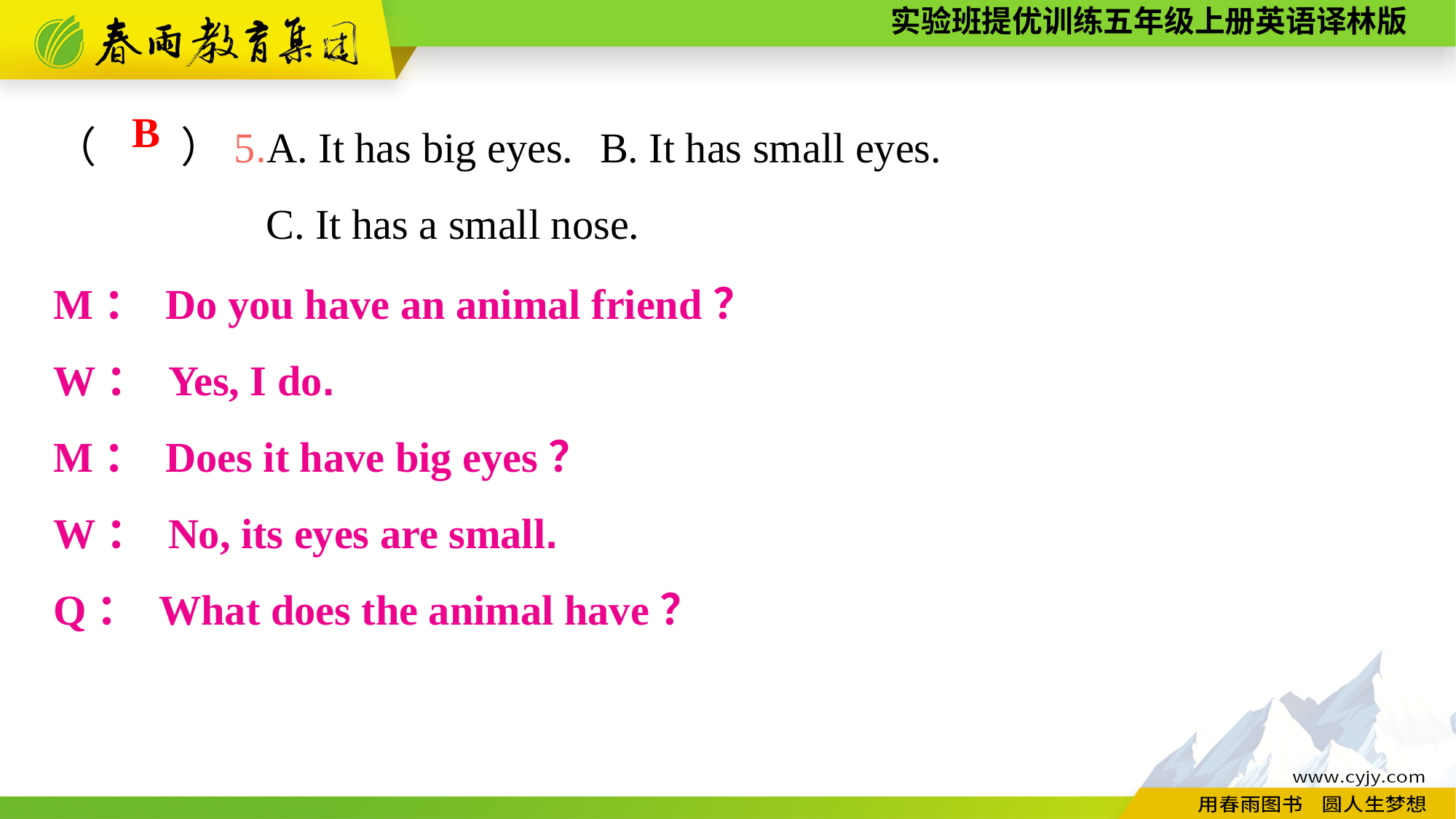

（　　）5.A. It has big eyes.	B. It has small eyes.
C. It has a small nose.
B
M： Do you have an animal friend？
W： Yes, I do.
M： Does it have big eyes？
W： No, its eyes are small.
Q： What does the animal have？